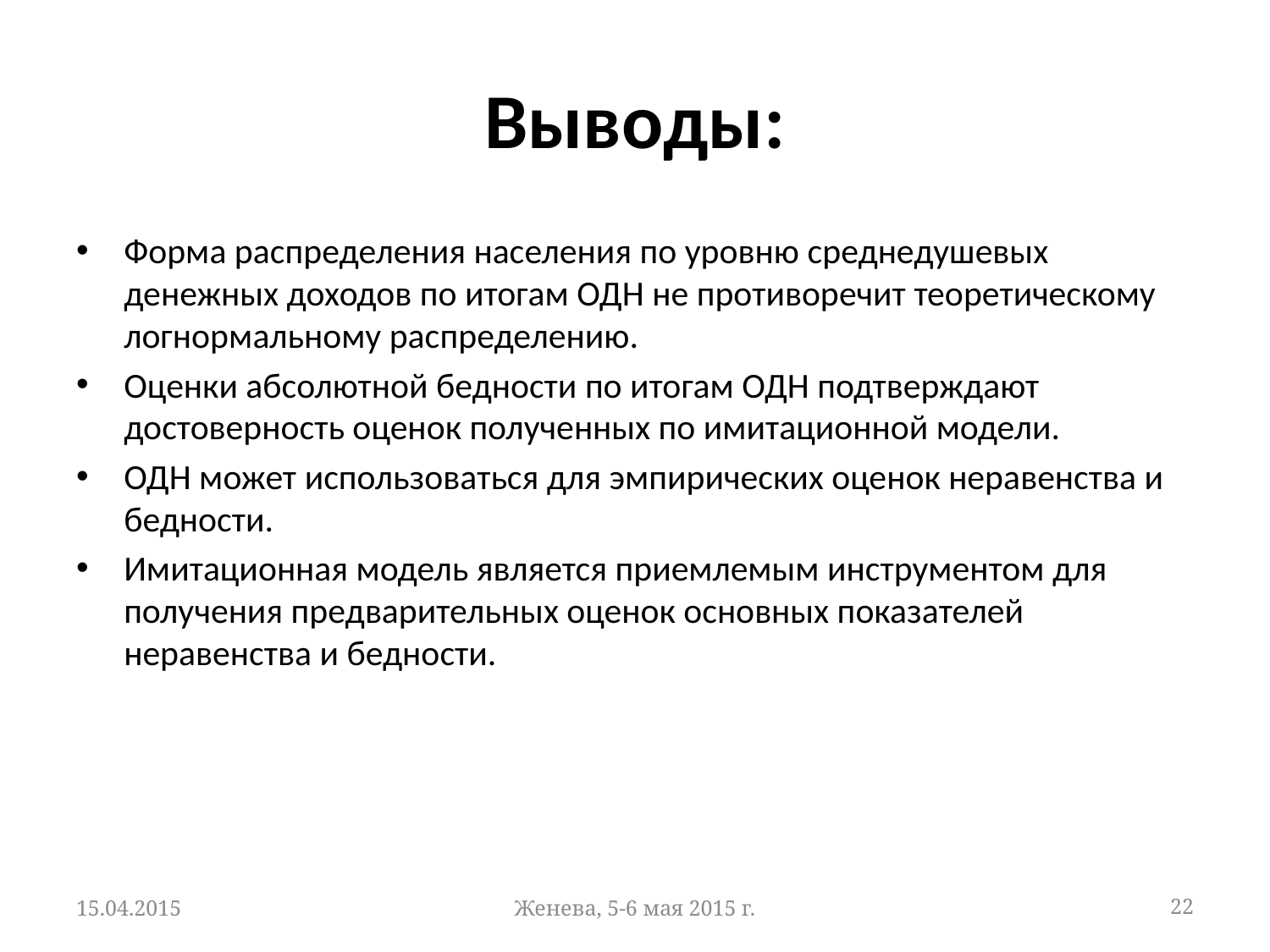

# Выводы:
Форма распределения населения по уровню среднедушевых денежных доходов по итогам ОДН не противоречит теоретическому логнормальному распределению.
Оценки абсолютной бедности по итогам ОДН подтверждают достоверность оценок полученных по имитационной модели.
ОДН может использоваться для эмпирических оценок неравенства и бедности.
Имитационная модель является приемлемым инструментом для получения предварительных оценок основных показателей неравенства и бедности.
15.04.2015
Женева, 5-6 мая 2015 г.
22